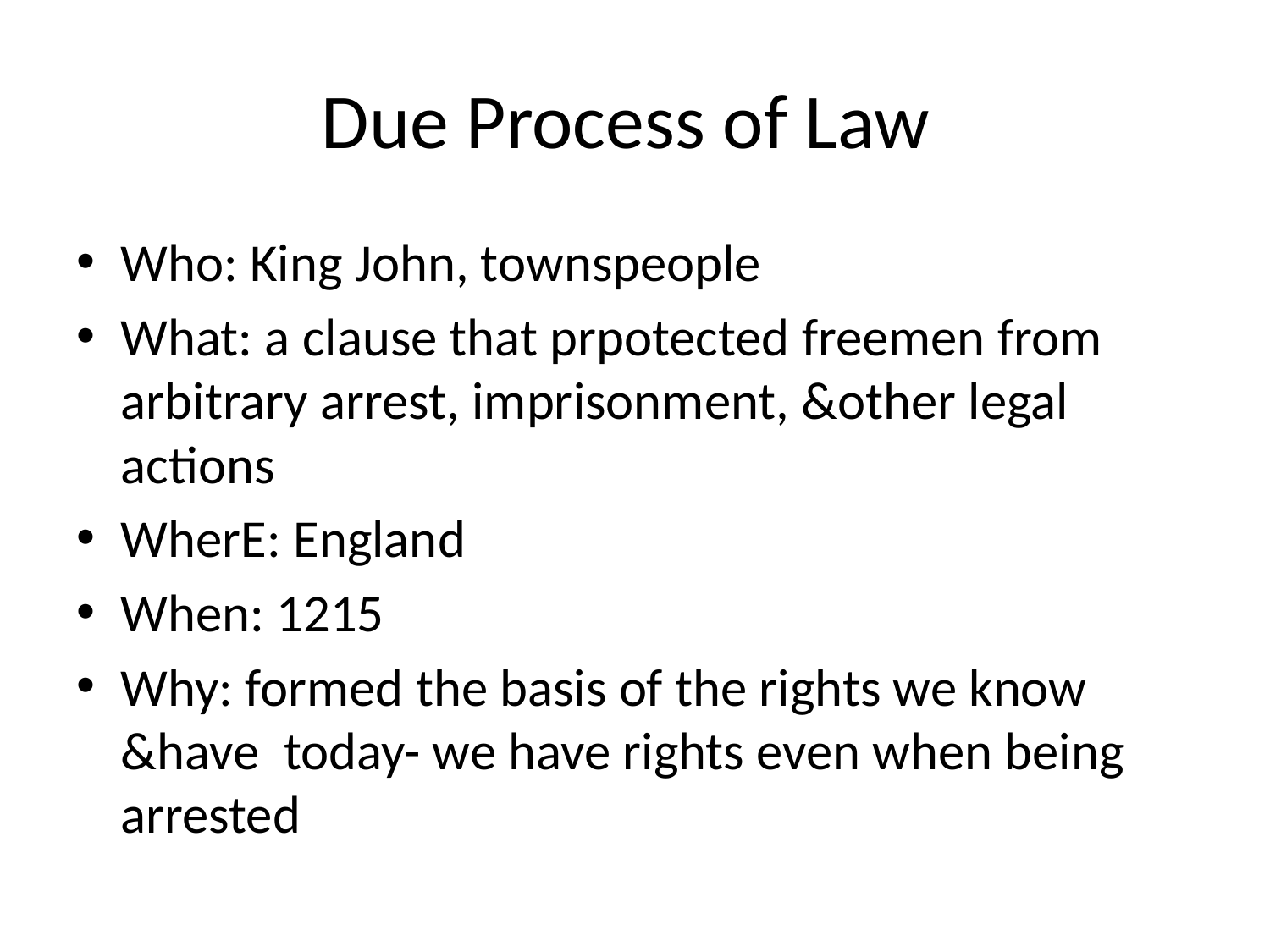

# Due Process of Law
Who: King John, townspeople
What: a clause that prpotected freemen from arbitrary arrest, imprisonment, &other legal actions
WherE: England
When: 1215
Why: formed the basis of the rights we know &have  today- we have rights even when being arrested